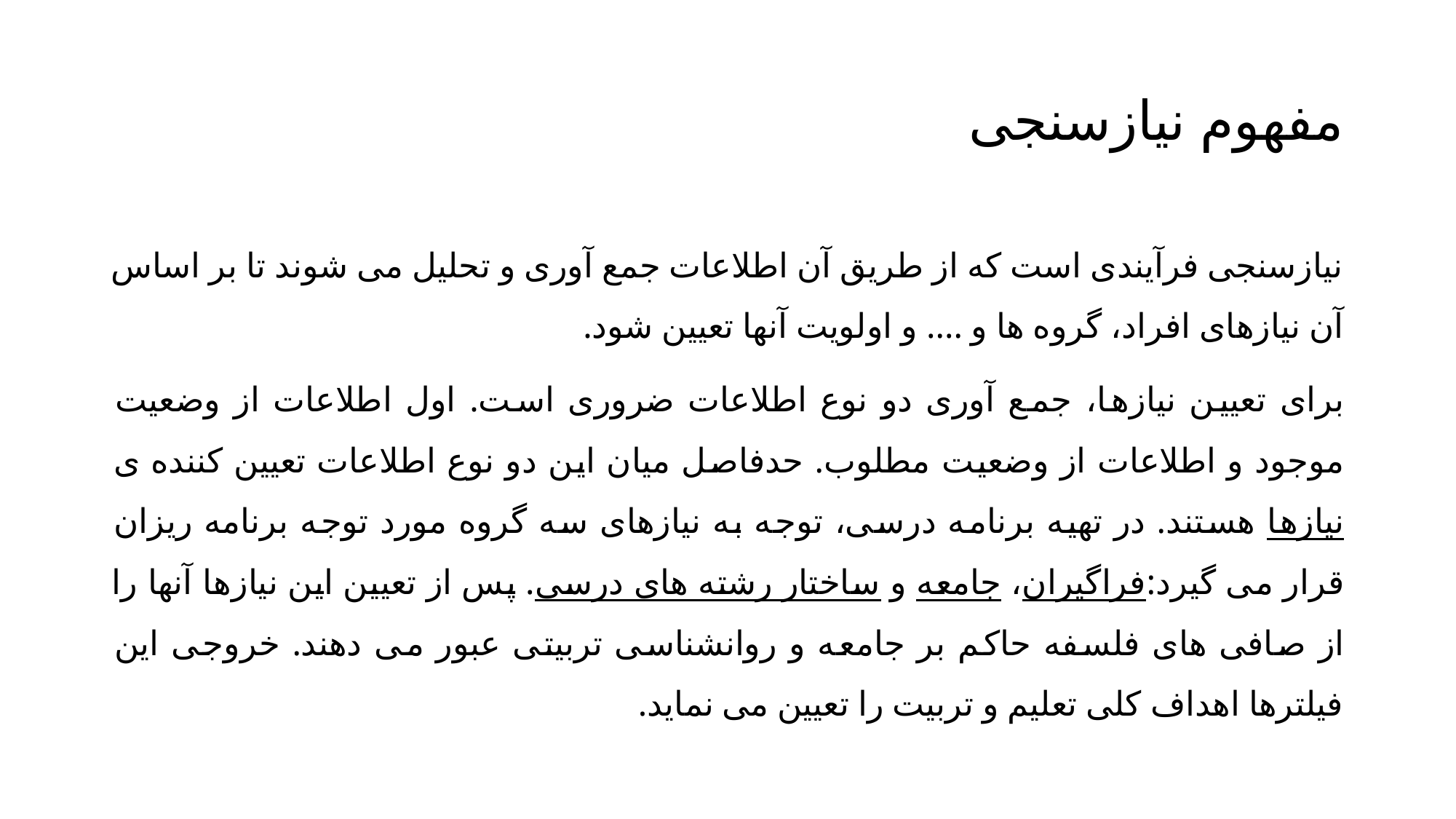

# مفهوم نیازسنجی
نیازسنجی فرآیندی است که از طریق آن اطلاعات جمع آوری و تحلیل می شوند تا بر اساس آن نیازهای افراد، گروه ها و .... و اولویت آنها تعیین شود.
برای تعیین نیازها، جمع آوری دو نوع اطلاعات ضروری است. اول اطلاعات از وضعیت موجود و اطلاعات از وضعیت مطلوب. حدفاصل میان این دو نوع اطلاعات تعیین کننده ی نیازها هستند. در تهیه برنامه درسی، توجه به نیازهای سه گروه مورد توجه برنامه ریزان قرار می گیرد:فراگیران، جامعه و ساختار رشته های درسی. پس از تعیین این نیازها آنها را از صافی های فلسفه حاکم بر جامعه و روانشناسی تربیتی عبور می دهند. خروجی این فیلترها اهداف کلی تعلیم و تربیت را تعیین می نماید.